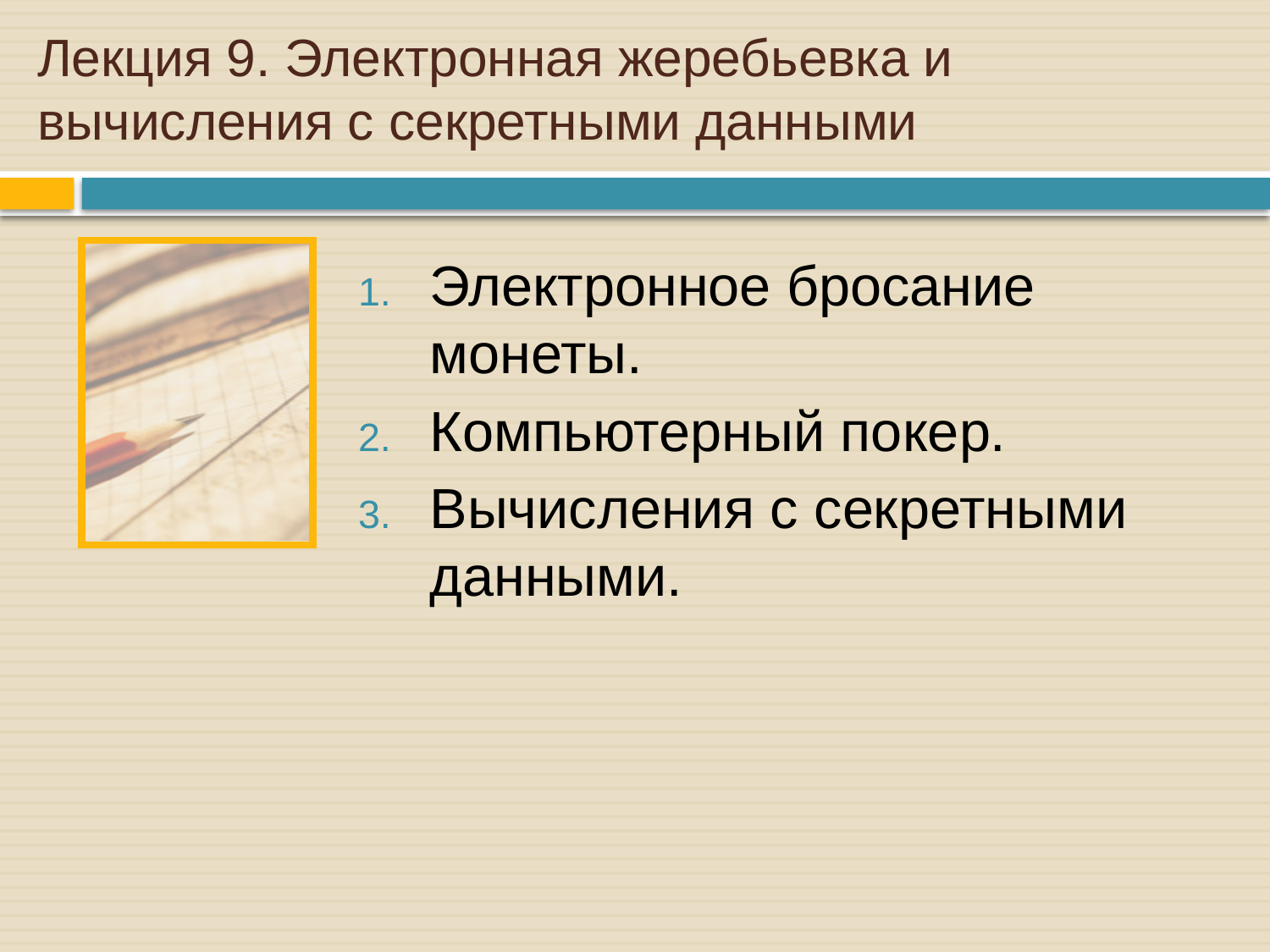

# Лекция 9. Электронная жеребьевка и вычисления с секретными данными
Электронное бросание монеты.
Компьютерный покер.
Вычисления с секретными данными.